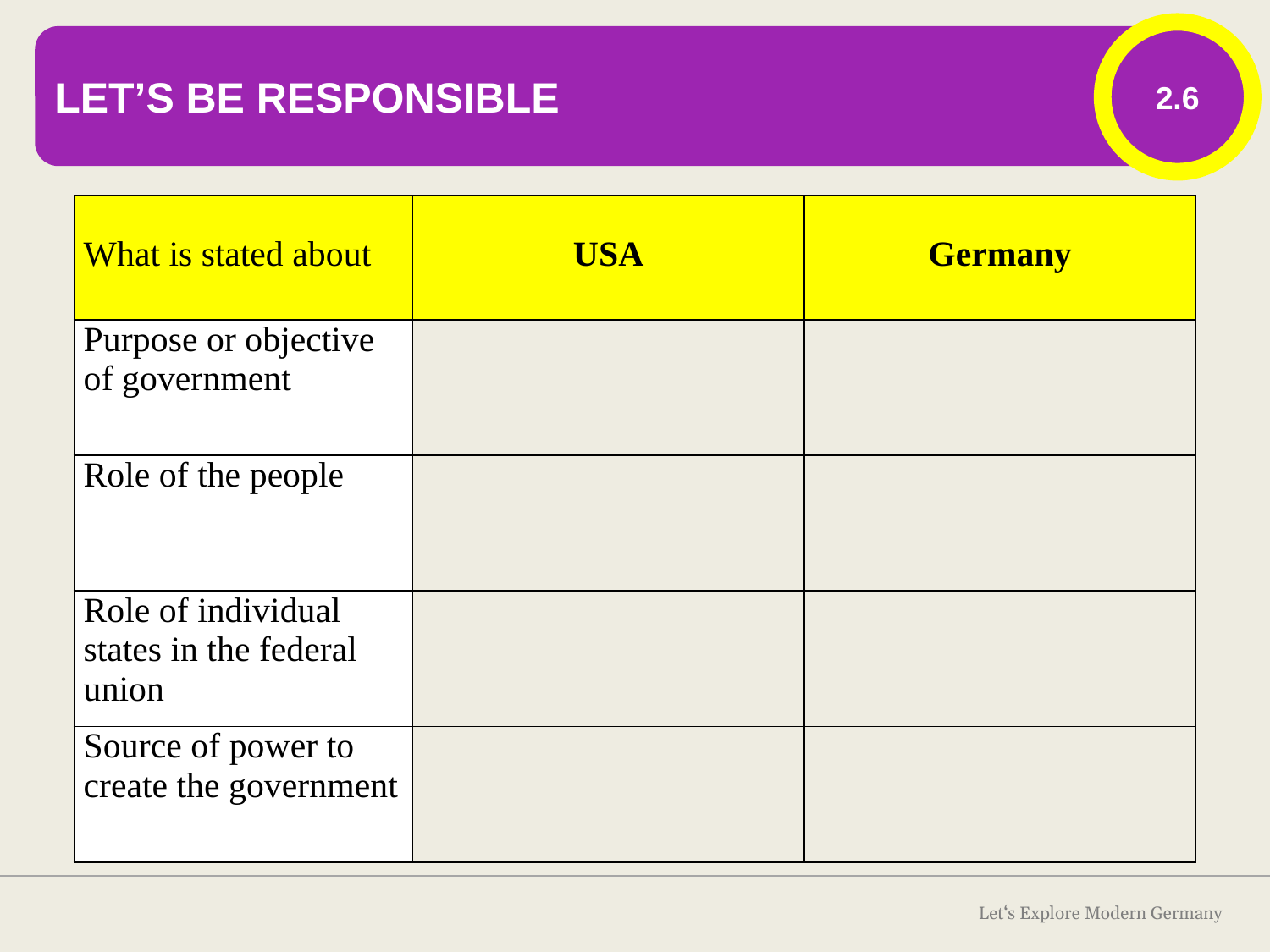

2.6
Let’s be Responsible
| What is stated about | USA | Germany |
| --- | --- | --- |
| Purpose or objective of government |  |  |
| Role of the people |  |  |
| Role of individual states in the federal union |  |  |
| Source of power to create the government |  |  |
Let‘s Explore Modern Germany